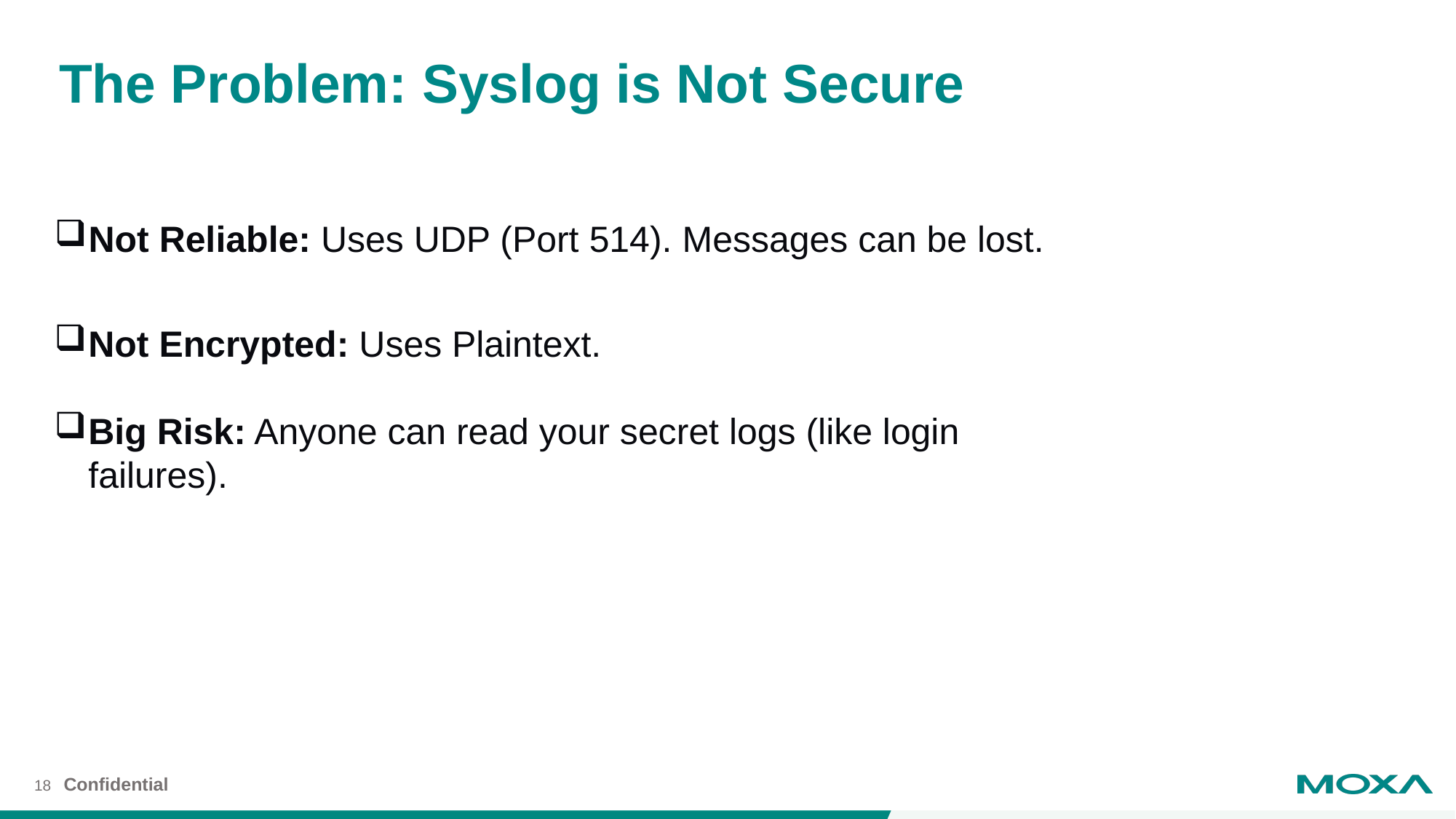

The Problem: Syslog is Not Secure

Not Reliable: Uses UDP (Port 514). Messages can be lost.

Not Encrypted: Uses Plaintext.

Big Risk: Anyone can read your secret logs (like login failures).